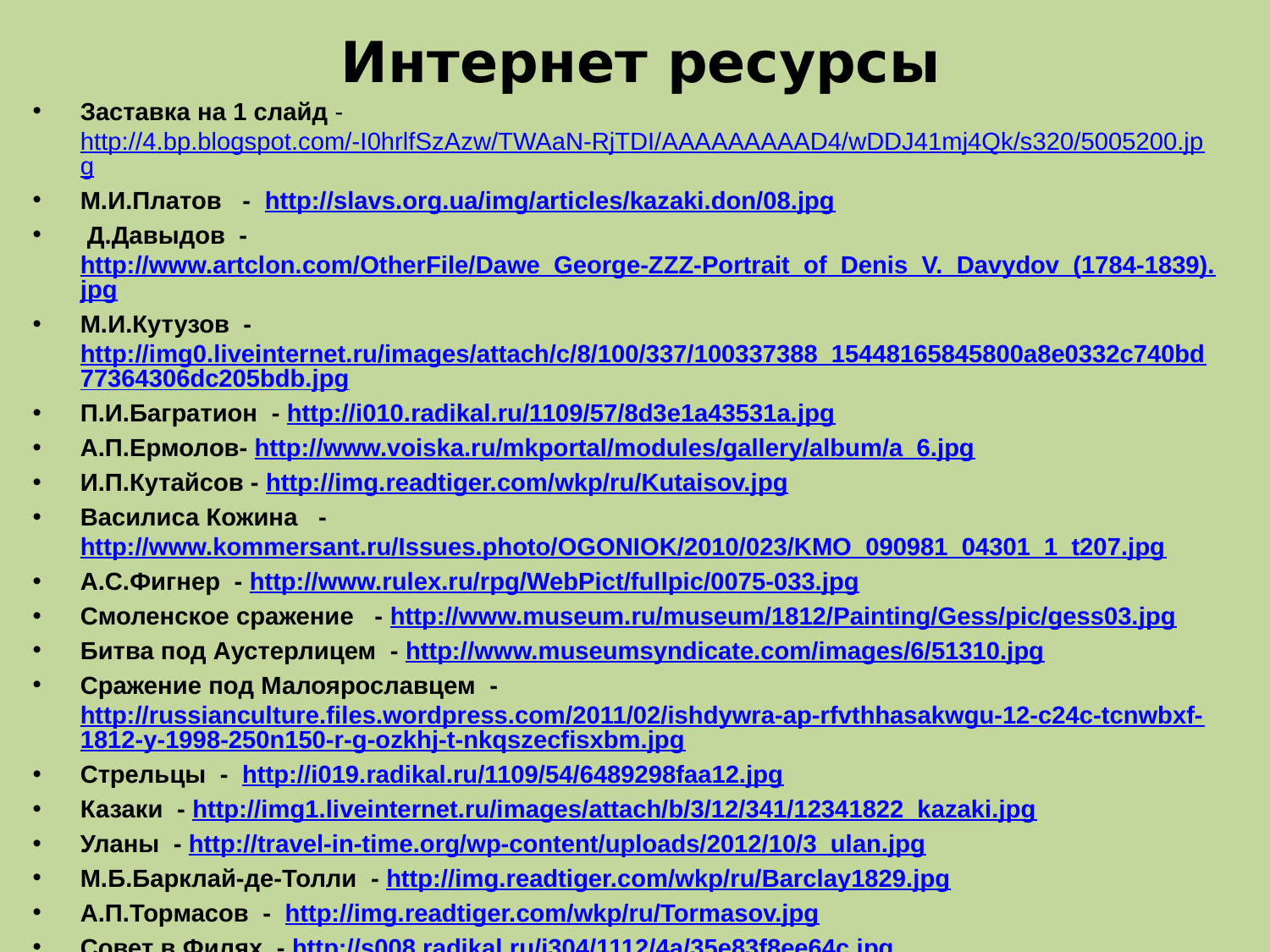

# Интернет ресурсы
Заставка на 1 слайд -   http://4.bp.blogspot.com/-I0hrlfSzAzw/TWAaN-RjTDI/AAAAAAAAAD4/wDDJ41mj4Qk/s320/5005200.jpg
М.И.Платов   -  http://slavs.org.ua/img/articles/kazaki.don/08.jpg
 Д.Давыдов  - http://www.artclon.com/OtherFile/Dawe_George-ZZZ-Portrait_of_Denis_V._Davydov_(1784-1839).jpg
М.И.Кутузов  - http://img0.liveinternet.ru/images/attach/c/8/100/337/100337388_15448165845800a8e0332c740bd77364306dc205bdb.jpg
П.И.Багратион  - http://i010.radikal.ru/1109/57/8d3e1a43531a.jpg
А.П.Ермолов- http://www.voiska.ru/mkportal/modules/gallery/album/a_6.jpg
И.П.Кутайсов - http://img.readtiger.com/wkp/ru/Kutaisov.jpg
Василиса Кожина   - http://www.kommersant.ru/Issues.photo/OGONIOK/2010/023/KMO_090981_04301_1_t207.jpg
А.С.Фигнер  - http://www.rulex.ru/rpg/WebPict/fullpic/0075-033.jpg
Смоленское сражение   - http://www.museum.ru/museum/1812/Painting/Gess/pic/gess03.jpg
Битва под Аустерлицем  - http://www.museumsyndicate.com/images/6/51310.jpg
Сражение под Малоярославцем  - http://russianculture.files.wordpress.com/2011/02/ishdywra-ap-rfvthhasakwgu-12-c24c-tcnwbxf-1812-y-1998-250n150-r-g-ozkhj-t-nkqszecfisxbm.jpg
Стрельцы  -  http://i019.radikal.ru/1109/54/6489298faa12.jpg
Казаки  - http://img1.liveinternet.ru/images/attach/b/3/12/341/12341822_kazaki.jpg
Уланы  - http://travel-in-time.org/wp-content/uploads/2012/10/3_ulan.jpg
М.Б.Барклай-де-Толли  - http://img.readtiger.com/wkp/ru/Barclay1829.jpg
А.П.Тормасов  -  http://img.readtiger.com/wkp/ru/Tormasov.jpg
Совет в Филях  - http://s008.radikal.ru/i304/1112/4a/35e83f8ee64c.jpg
Фото лошадей  - http://hotwalls.ru/walls/tri_chernye_loshadi-wide.jpg